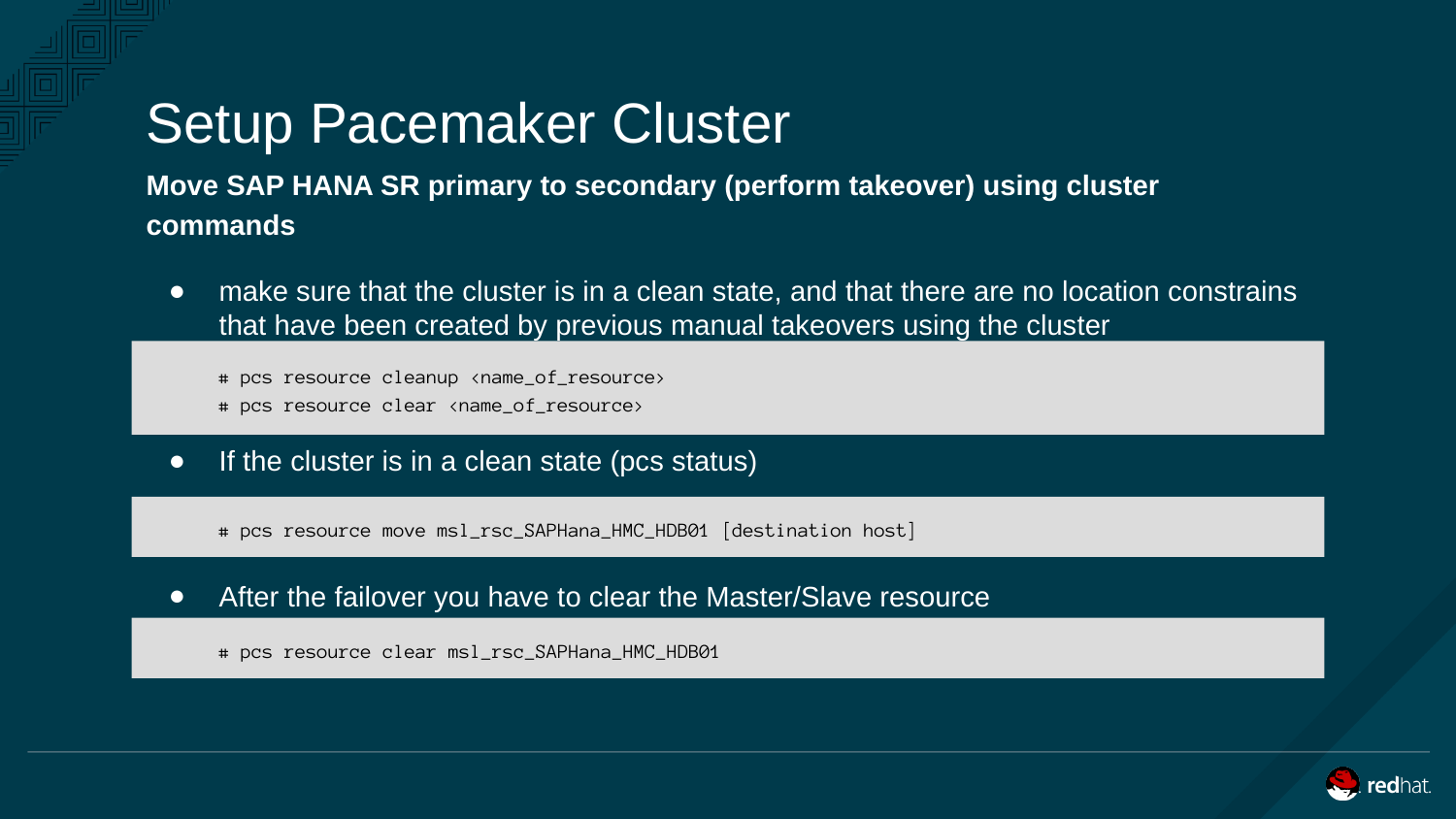

# Setup Pacemaker Cluster
Move SAP HANA SR primary to secondary (perform takeover) using cluster commands

make sure that the cluster is in a clean state, and that there are no location constrains that have been created by previous manual takeovers using the cluster

If the cluster is in a clean state (pcs status)
After the failover you have to clear the Master/Slave resource

# pcs resource cleanup <name_of_resource>
# pcs resource clear <name_of_resource>
# pcs resource move msl_rsc_SAPHana_HMC_HDB01 [destination host]
# pcs resource clear msl_rsc_SAPHana_HMC_HDB01